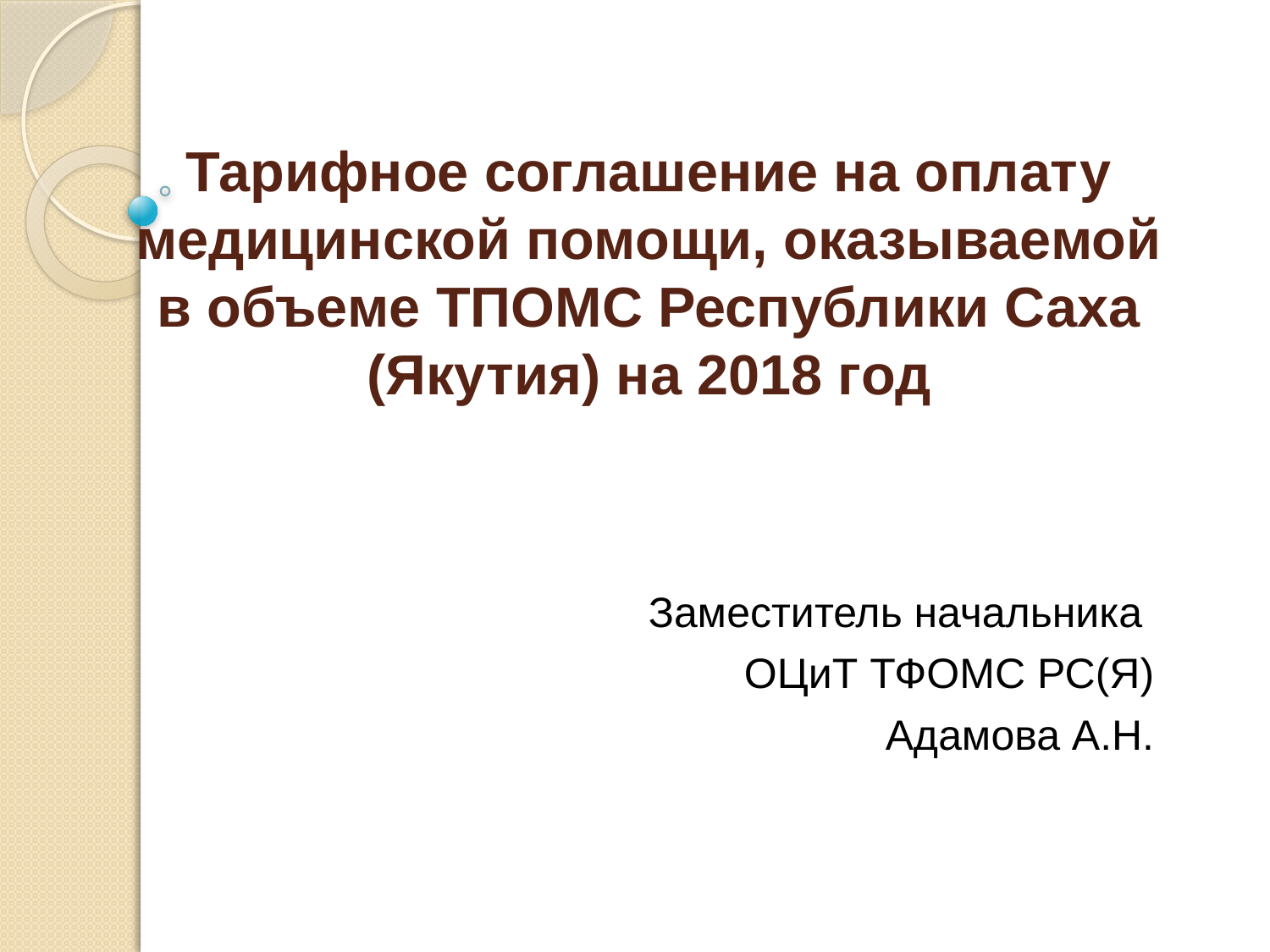

# Тарифное соглашение на оплату медицинской помощи, оказываемой в объеме ТПОМС Республики Саха (Якутия) на 2018 год
Заместитель начальника
ОЦиТ ТФОМС РС(Я)
Адамова А.Н.